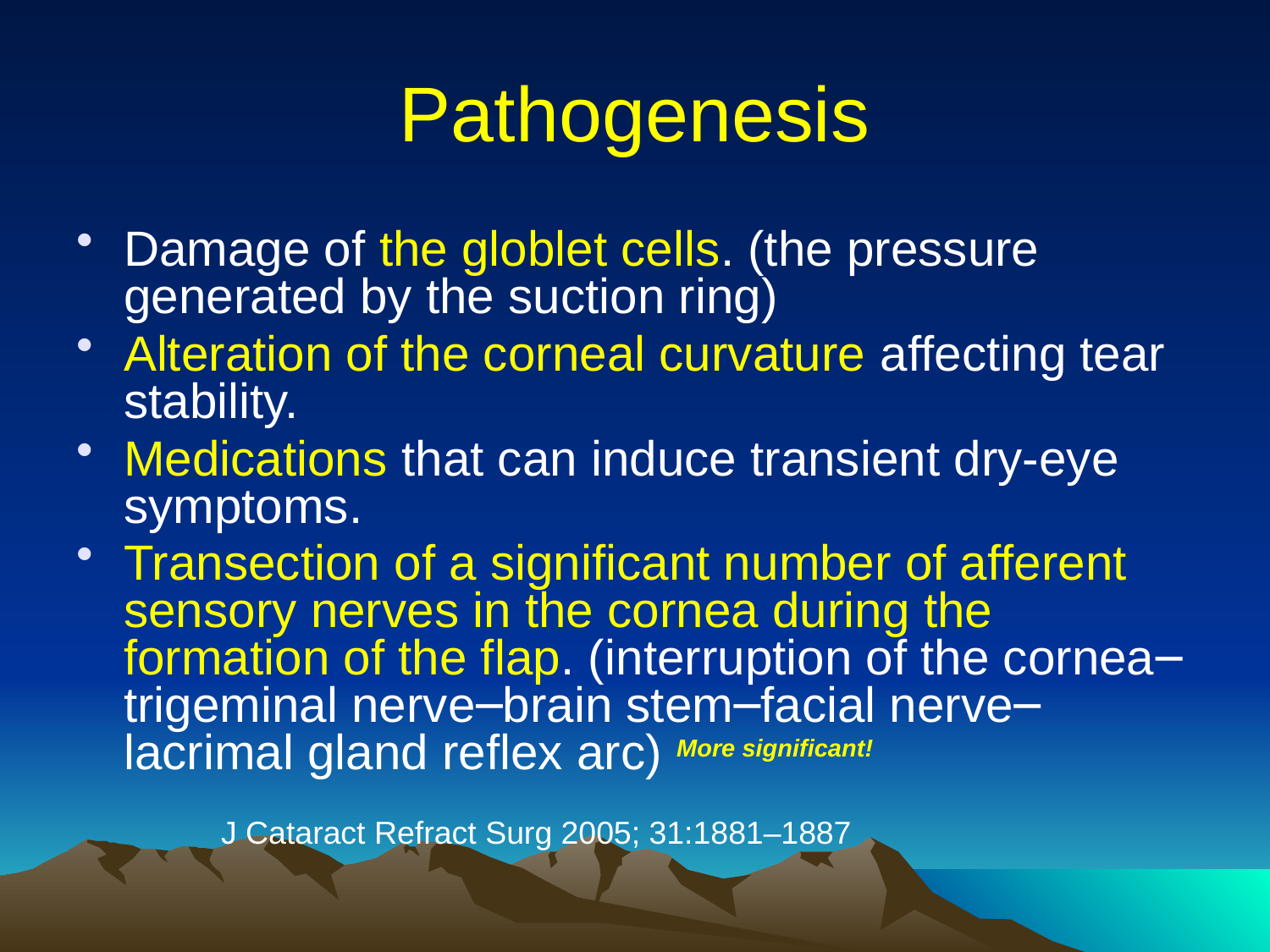

# Pathogenesis
Damage of the globlet cells. (the pressure generated by the suction ring)
Alteration of the corneal curvature affecting tear stability.
Medications that can induce transient dry-eye symptoms.
Transection of a significant number of afferent sensory nerves in the cornea during the formation of the flap. (interruption of the cornea–trigeminal nerve–brain stem–facial nerve–lacrimal gland reflex arc) More significant!
J Cataract Refract Surg 2005; 31:1881–1887